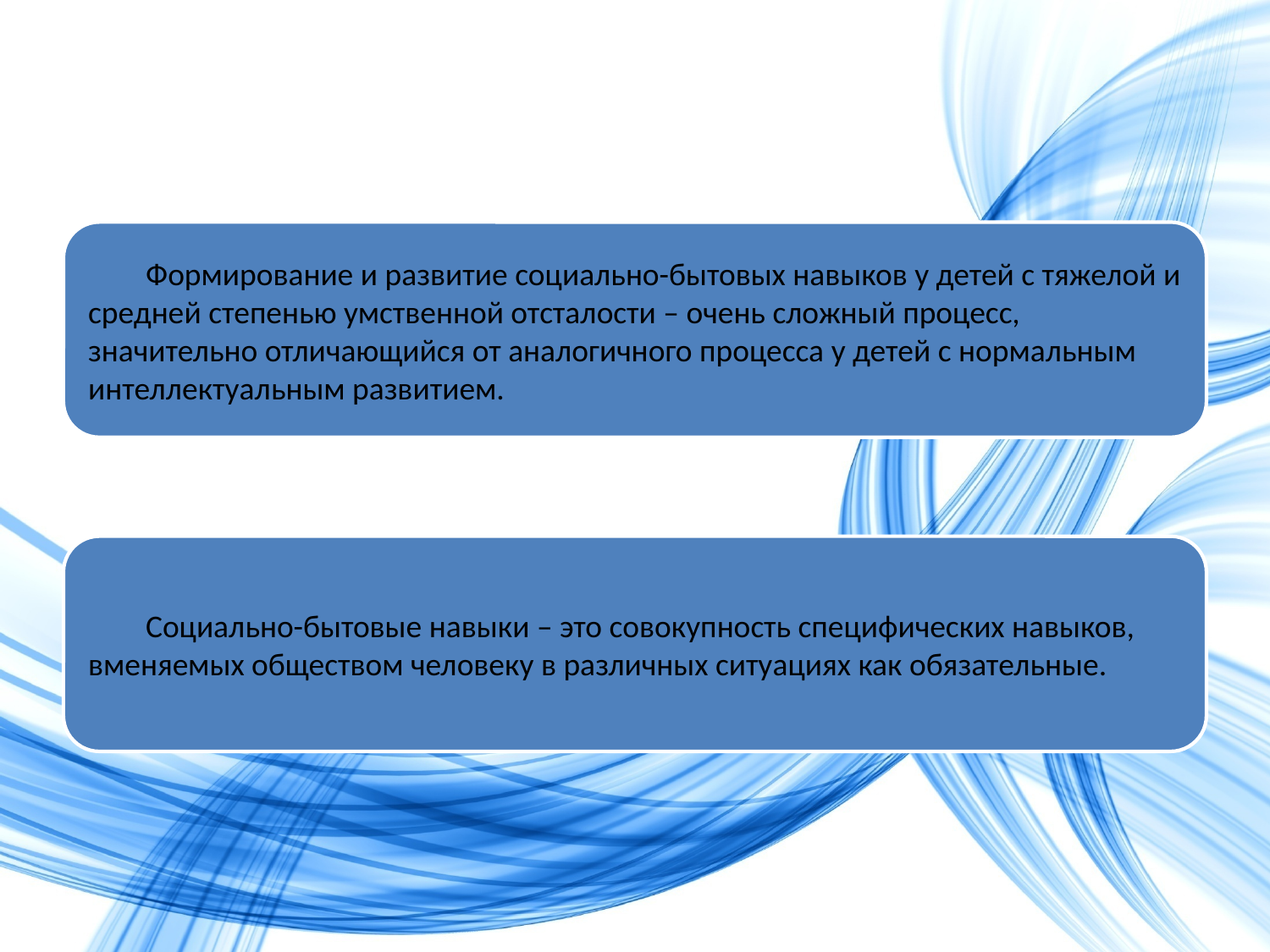

#
        Формирование и развитие социально-бытовых навыков у детей с тяжелой и средней степенью умственной отсталости – очень сложный процесс, значительно отличающийся от аналогичного процесса у детей с нормальным интеллектуальным развитием.
        Социально-бытовые навыки – это совокупность специфических навыков, вменяемых обществом человеку в различных ситуациях как обязательные.